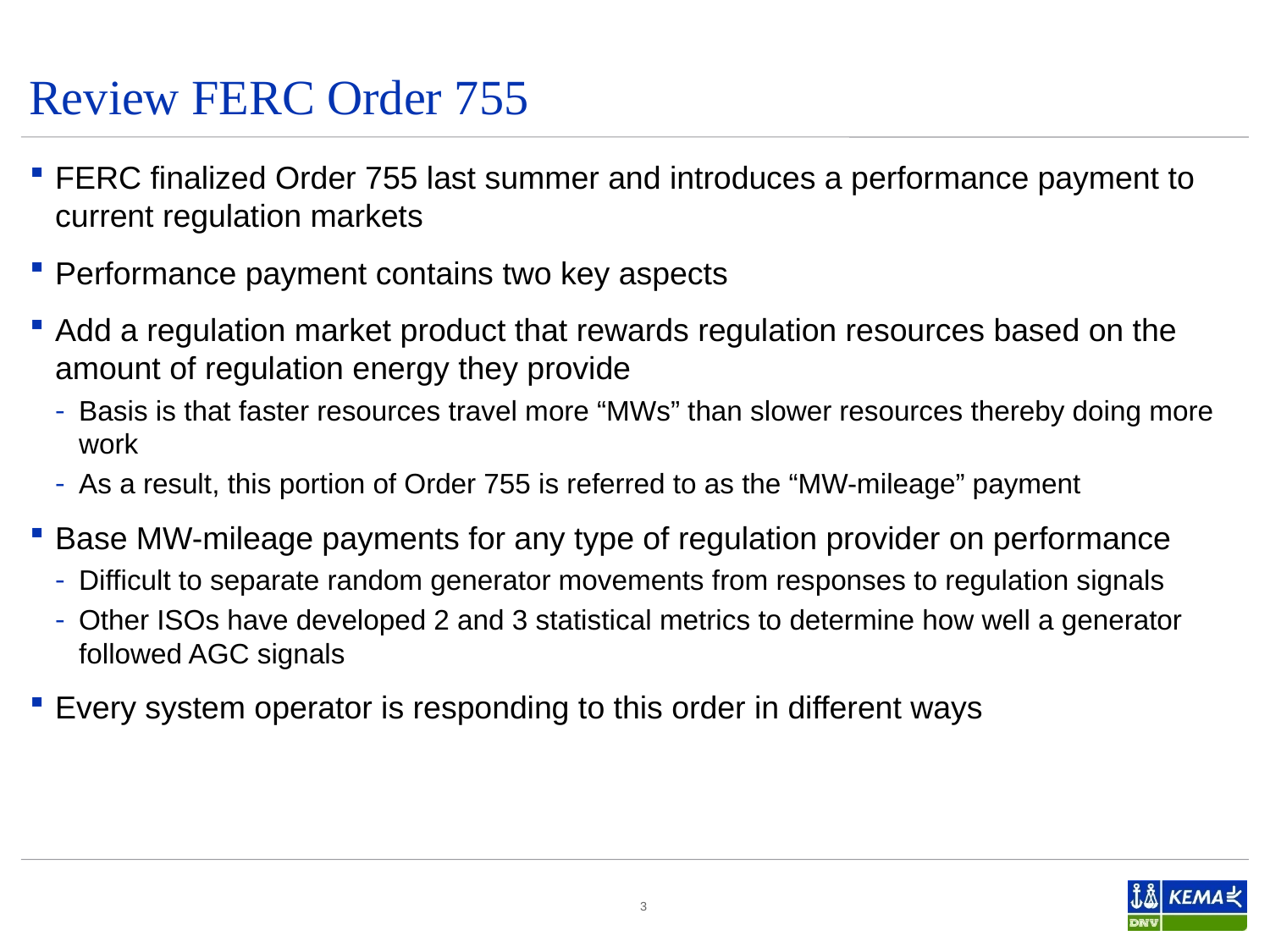

# Review FERC Order 755
FERC finalized Order 755 last summer and introduces a performance payment to current regulation markets
Performance payment contains two key aspects
Add a regulation market product that rewards regulation resources based on the amount of regulation energy they provide
Basis is that faster resources travel more “MWs” than slower resources thereby doing more work
As a result, this portion of Order 755 is referred to as the “MW-mileage” payment
Base MW-mileage payments for any type of regulation provider on performance
Difficult to separate random generator movements from responses to regulation signals
Other ISOs have developed 2 and 3 statistical metrics to determine how well a generator followed AGC signals
Every system operator is responding to this order in different ways
3